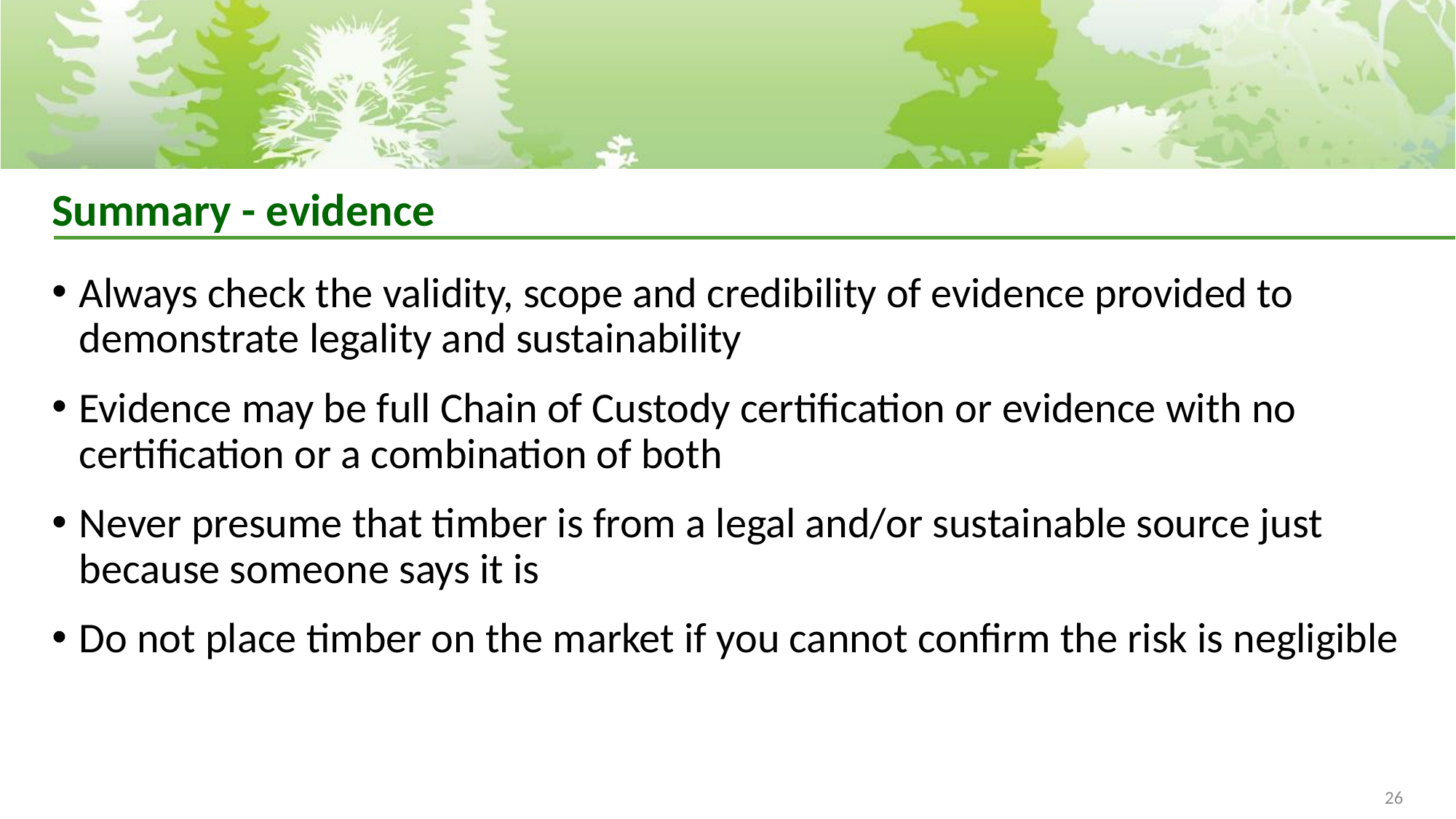

# Summary - evidence
Always check the validity, scope and credibility of evidence provided to demonstrate legality and sustainability
Evidence may be full Chain of Custody certification or evidence with no certification or a combination of both
Never presume that timber is from a legal and/or sustainable source just because someone says it is
Do not place timber on the market if you cannot confirm the risk is negligible
26